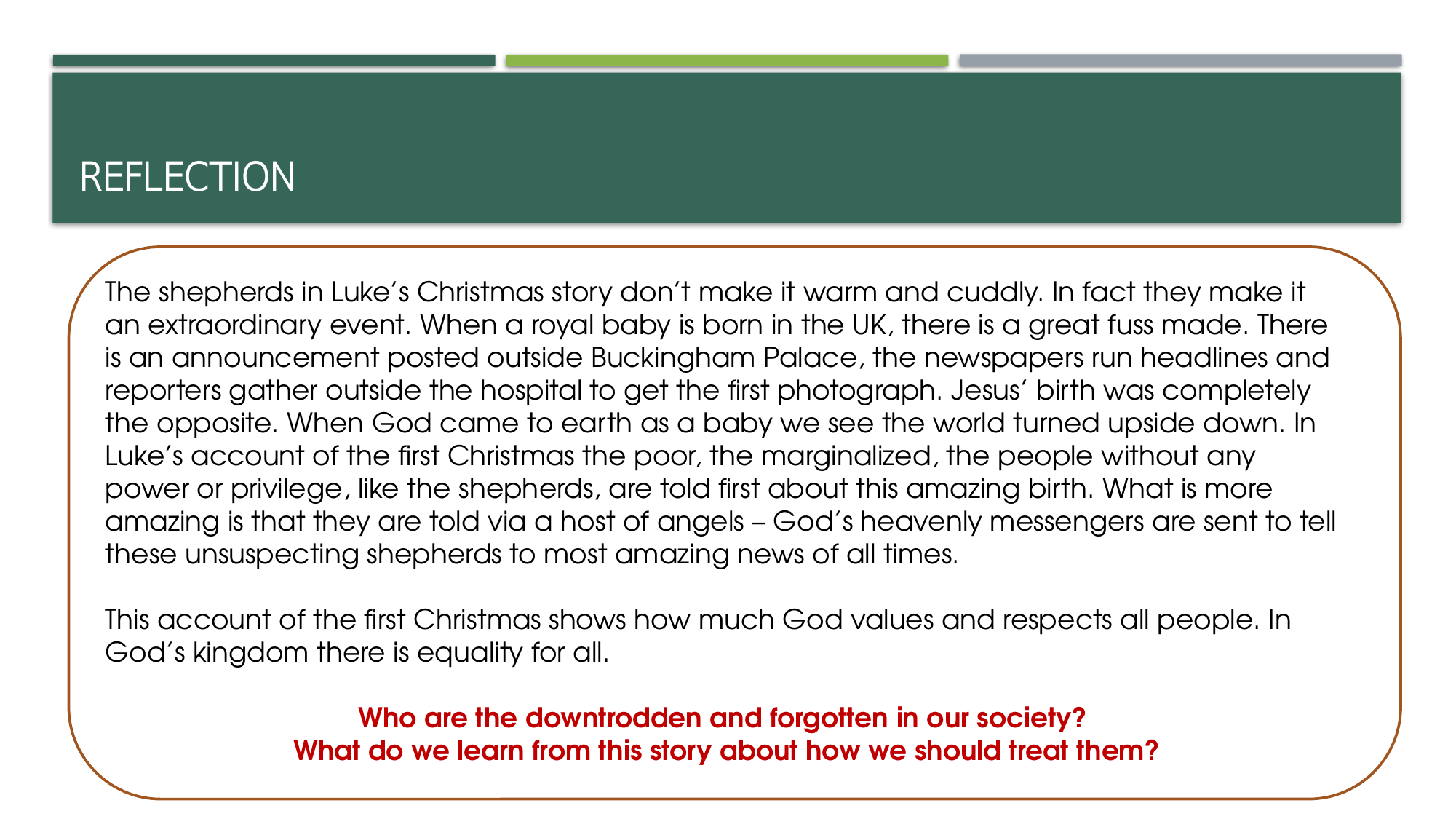

# reflection

The shepherds in Luke’s Christmas story don’t make it warm and cuddly. In fact they make it an extraordinary event. When a royal baby is born in the UK, there is a great fuss made. There is an announcement posted outside Buckingham Palace, the newspapers run headlines and reporters gather outside the hospital to get the first photograph. Jesus’ birth was completely the opposite. When God came to earth as a baby we see the world turned upside down. In Luke’s account of the first Christmas the poor, the marginalized, the people without any power or privilege, like the shepherds, are told first about this amazing birth. What is more amazing is that they are told via a host of angels – God’s heavenly messengers are sent to tell these unsuspecting shepherds to most amazing news of all times.

This account of the first Christmas shows how much God values and respects all people. In God’s kingdom there is equality for all.

Who are the downtrodden and forgotten in our society?
What do we learn from this story about how we should treat them?